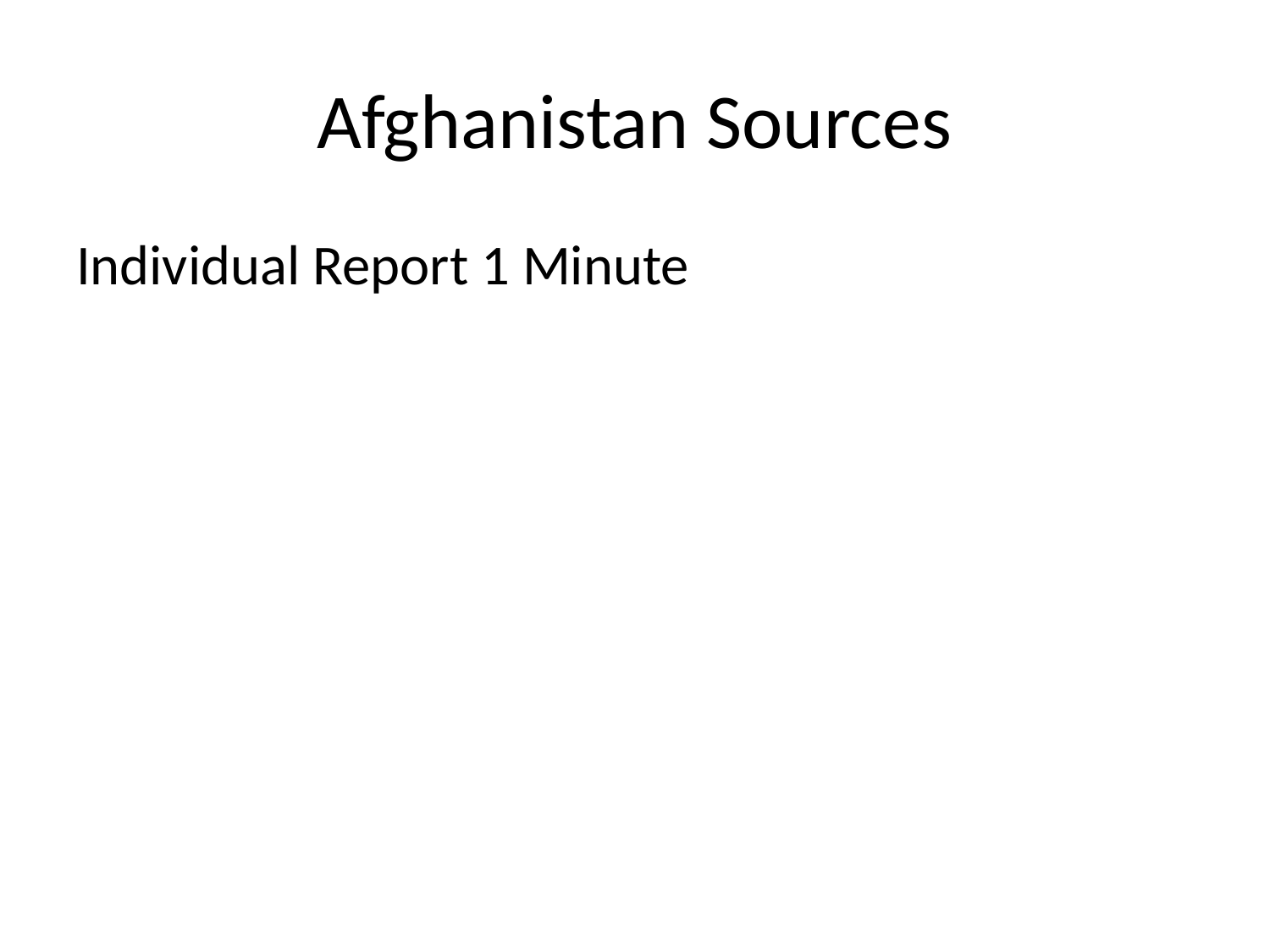

# Afghanistan Sources
Individual Report 1 Minute